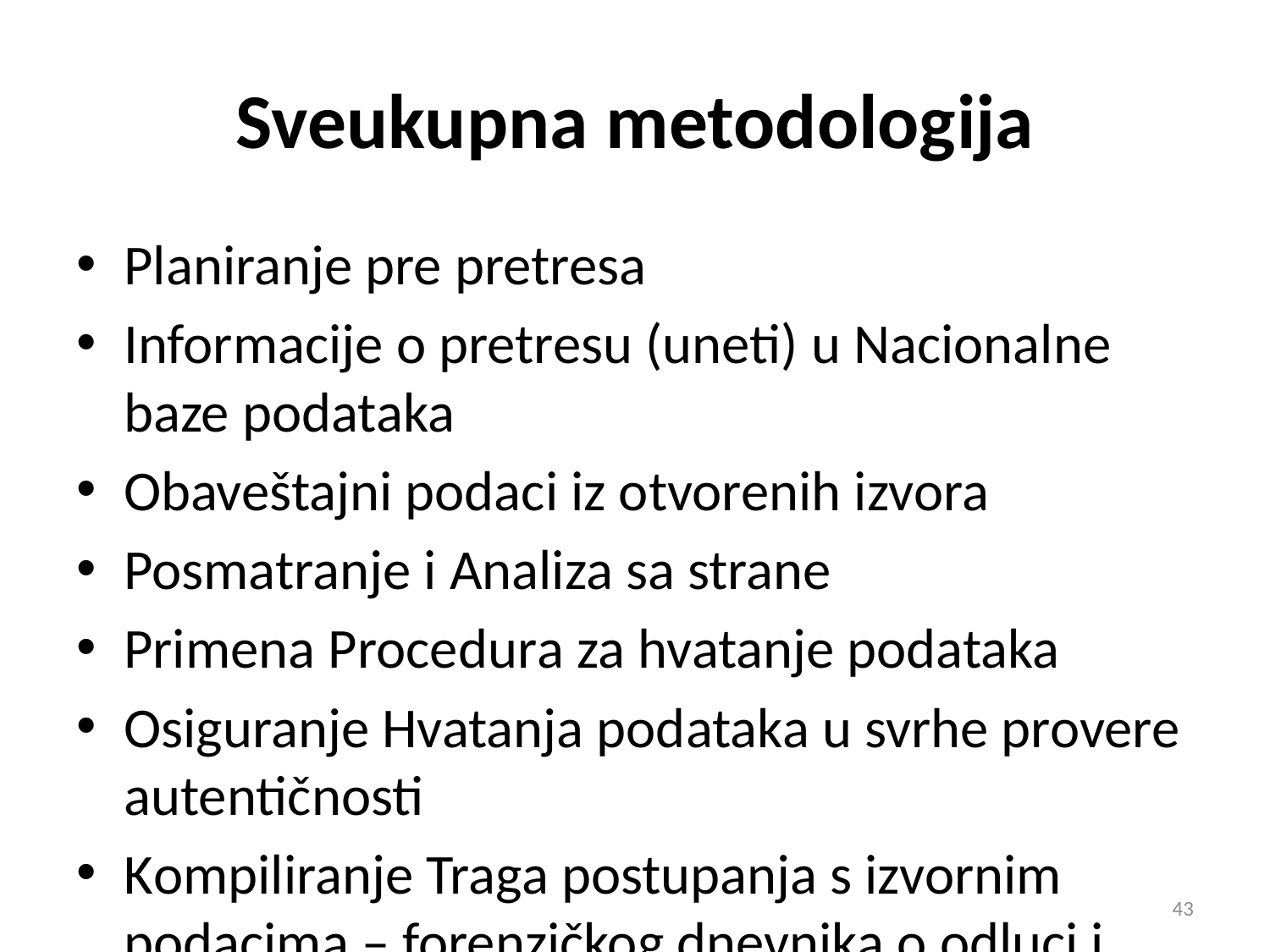

# Sveukupna metodologija
Planiranje pre pretresa
Informacije o pretresu (uneti) u Nacionalne baze podataka
Obaveštajni podaci iz otvorenih izvora
Posmatranje i Analiza sa strane
Primena Procedura za hvatanje podataka
Osiguranje Hvatanja podataka u svrhe provere autentičnosti
Kompiliranje Traga postupanja s izvornim podacima – forenzičkog dnevnika o odluci i radnjama
43